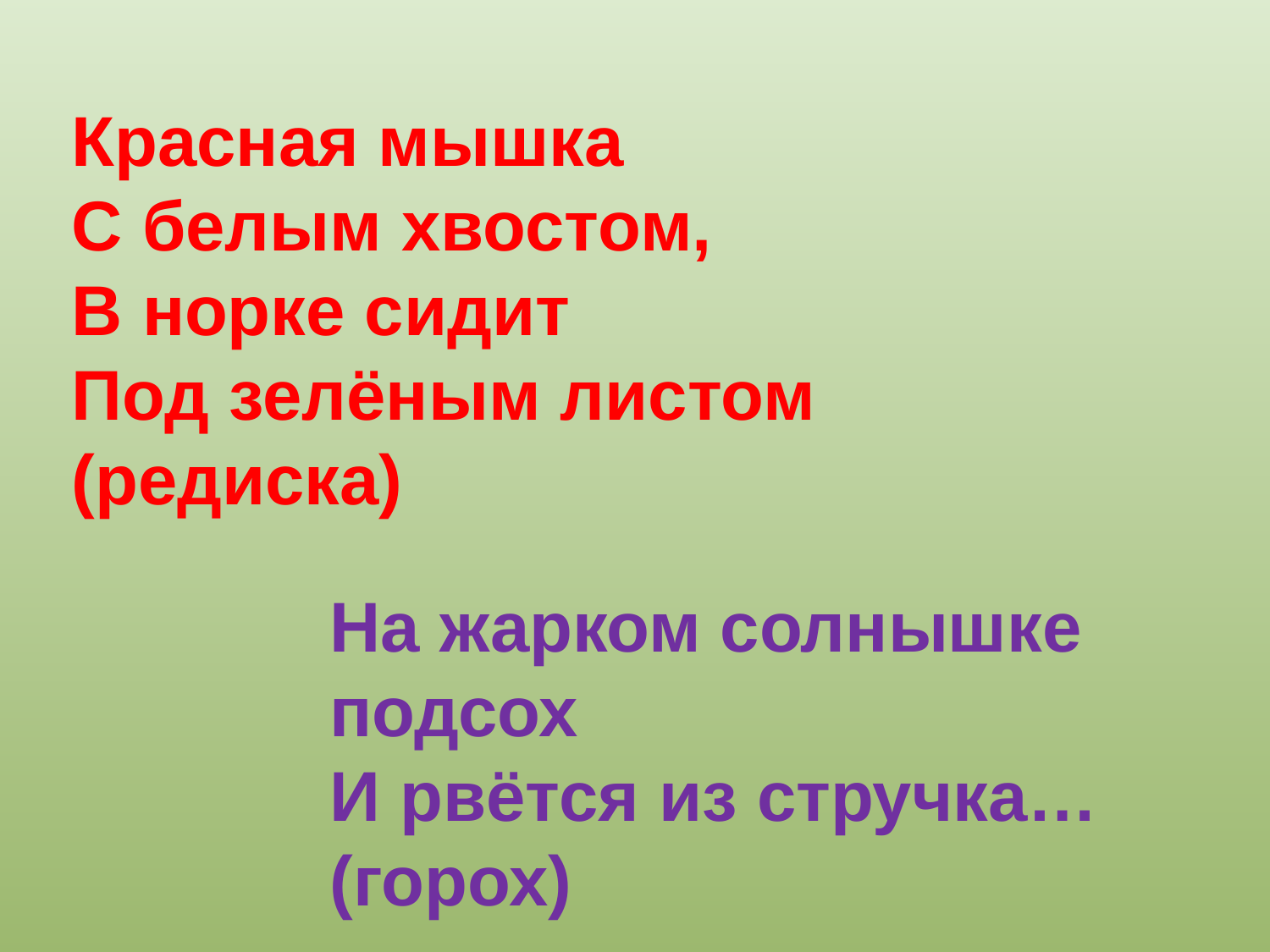

Красная мышка
С белым хвостом,
В норке сидит
Под зелёным листом (редиска)
На жарком солнышке подсох
И рвётся из стручка…(горох)